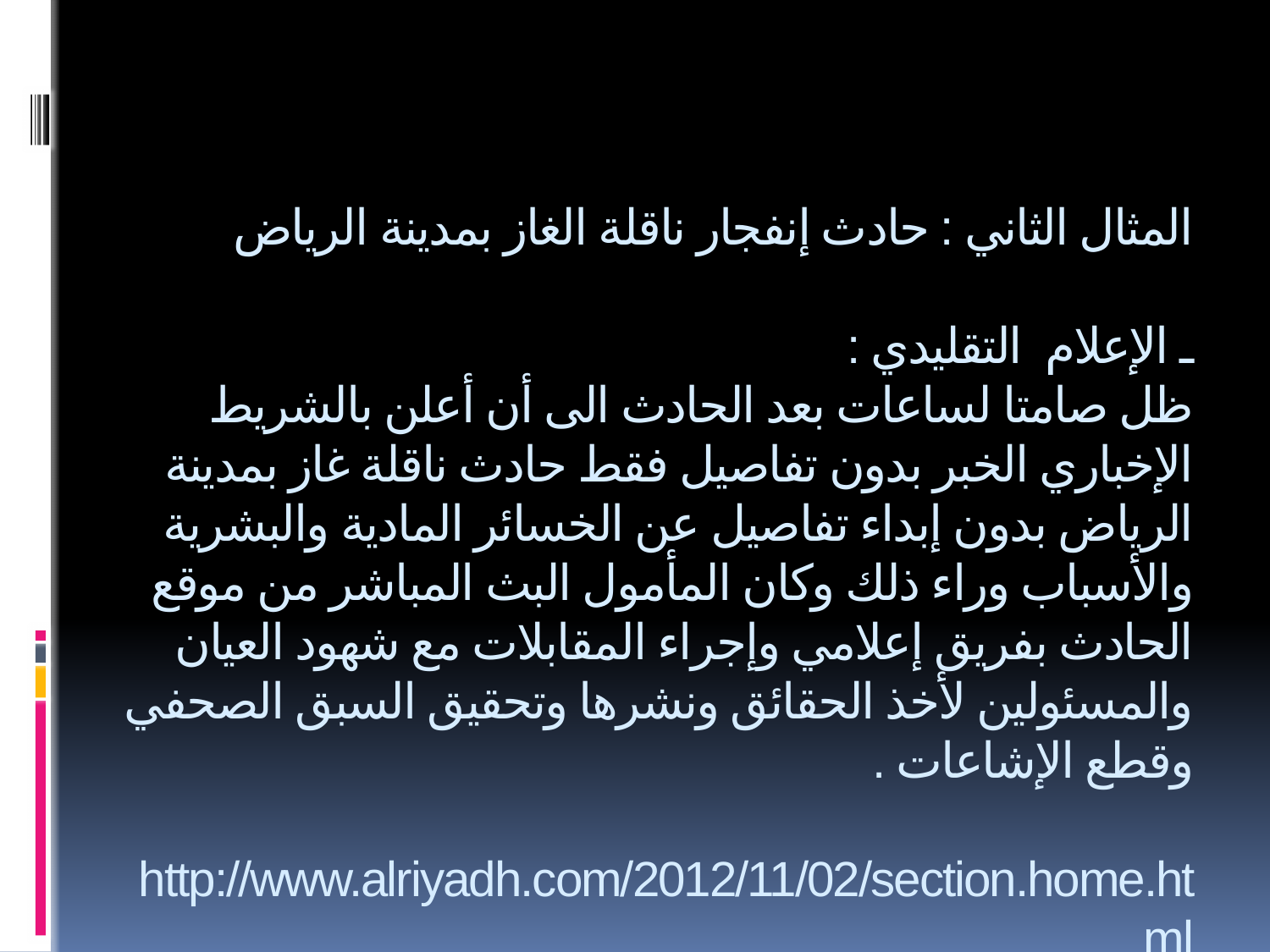

# المثال الثاني : حادث إنفجار ناقلة الغاز بمدينة الرياض ـ الإعلام  التقليدي : ظل صامتا لساعات بعد الحادث الى أن أعلن بالشريط الإخباري الخبر بدون تفاصيل فقط حادث ناقلة غاز بمدينة الرياض بدون إبداء تفاصيل عن الخسائر المادية والبشرية والأسباب وراء ذلك وكان المأمول البث المباشر من موقع الحادث بفريق إعلامي وإجراء المقابلات مع شهود العيان والمسئولين لأخذ الحقائق ونشرها وتحقيق السبق الصحفي وقطع الإشاعات . http://www.alriyadh.com/2012/11/02/section.home.html